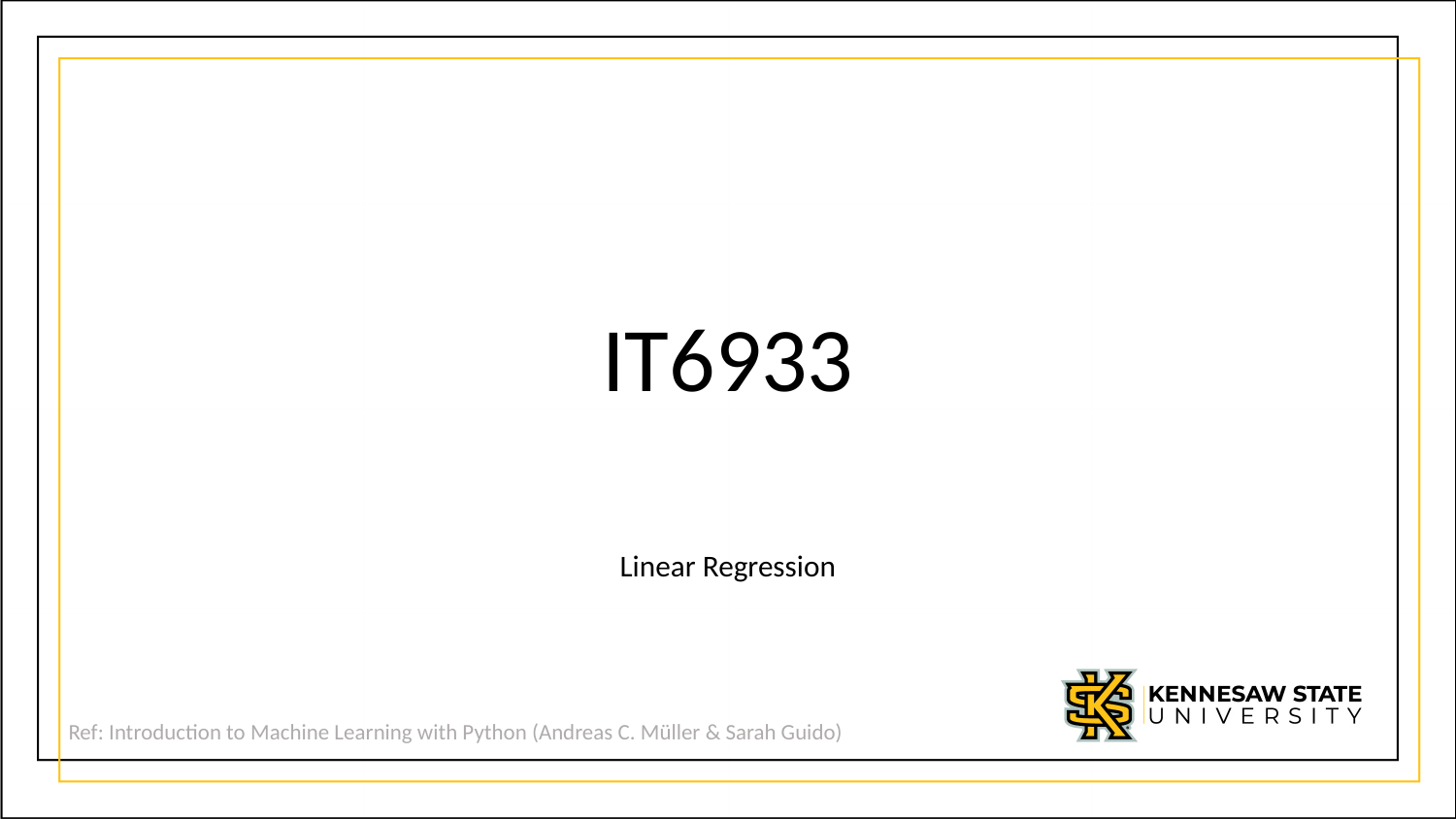

# IT6933

Linear Regression
Ref: Introduction to Machine Learning with Python (Andreas C. Müller & Sarah Guido)